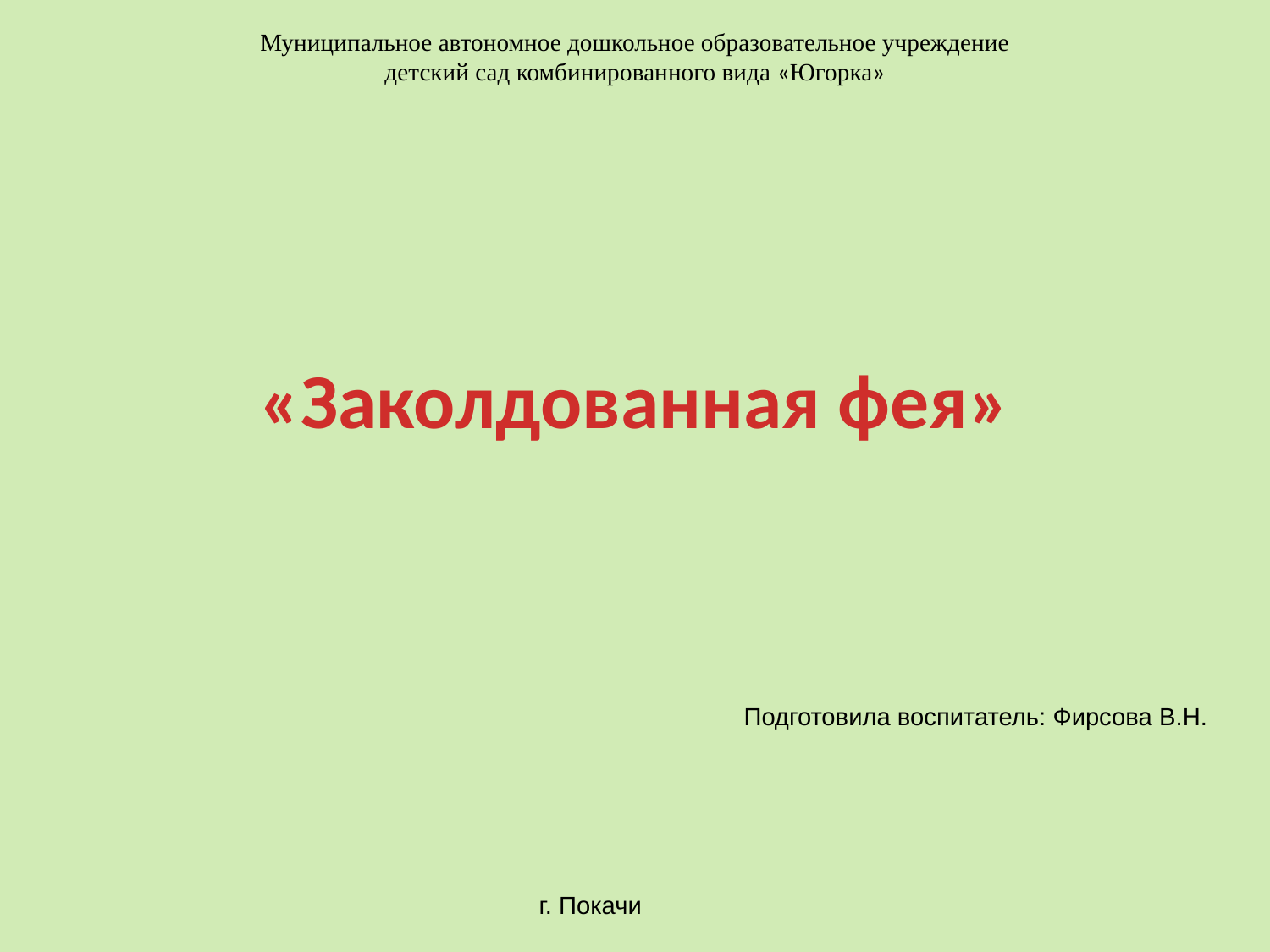

Муниципальное автономное дошкольное образовательное учреждение
детский сад комбинированного вида «Югорка»
# «Заколдованная фея»
Подготовила воспитатель: Фирсова В.Н.
г. Покачи